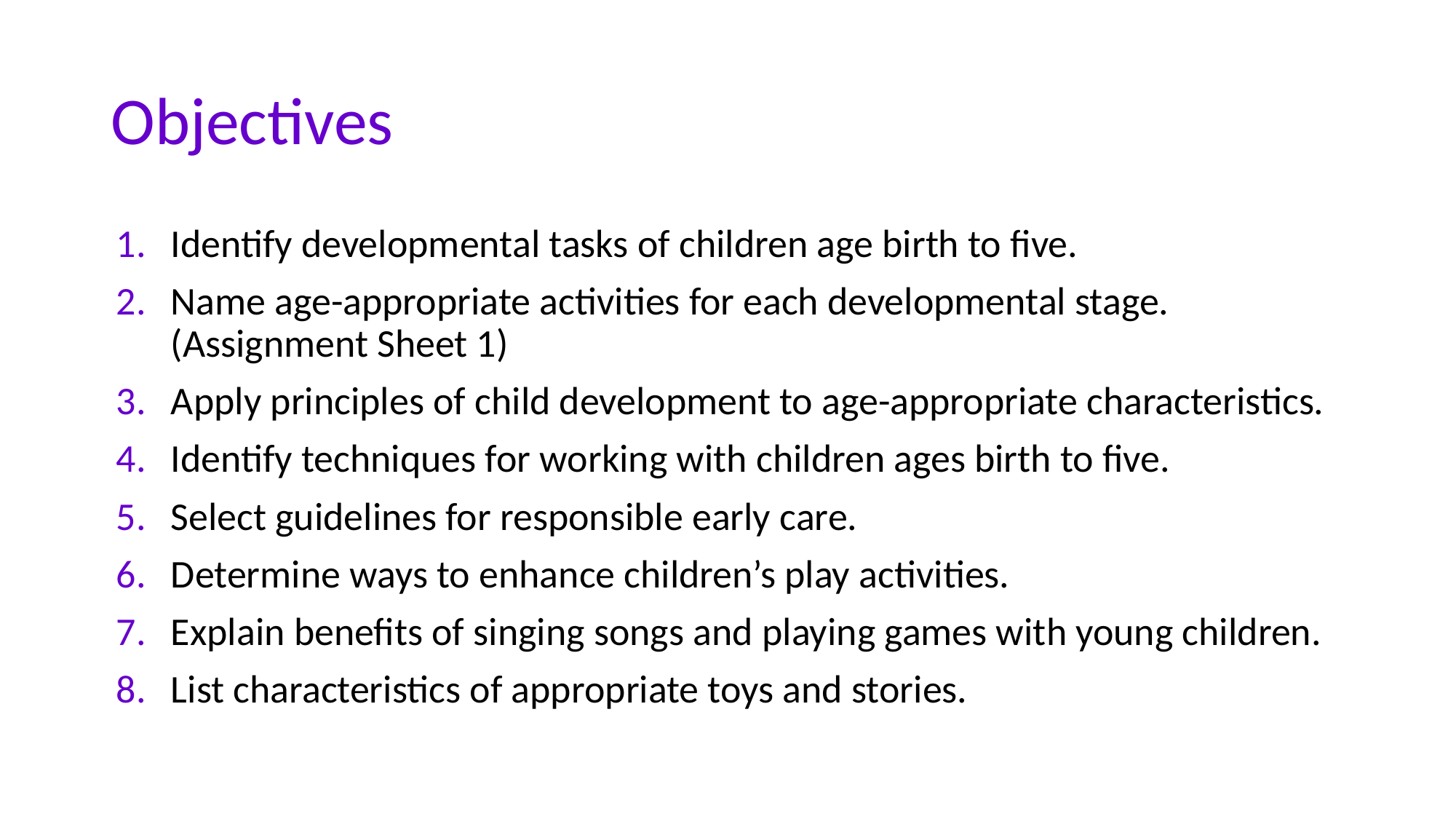

# Objectives
Identify developmental tasks of children age birth to five.
Name age-appropriate activities for each developmental stage. (Assignment Sheet 1)
Apply principles of child development to age-appropriate characteristics.
Identify techniques for working with children ages birth to five.
Select guidelines for responsible early care.
Determine ways to enhance children’s play activities.
Explain benefits of singing songs and playing games with young children.
List characteristics of appropriate toys and stories.